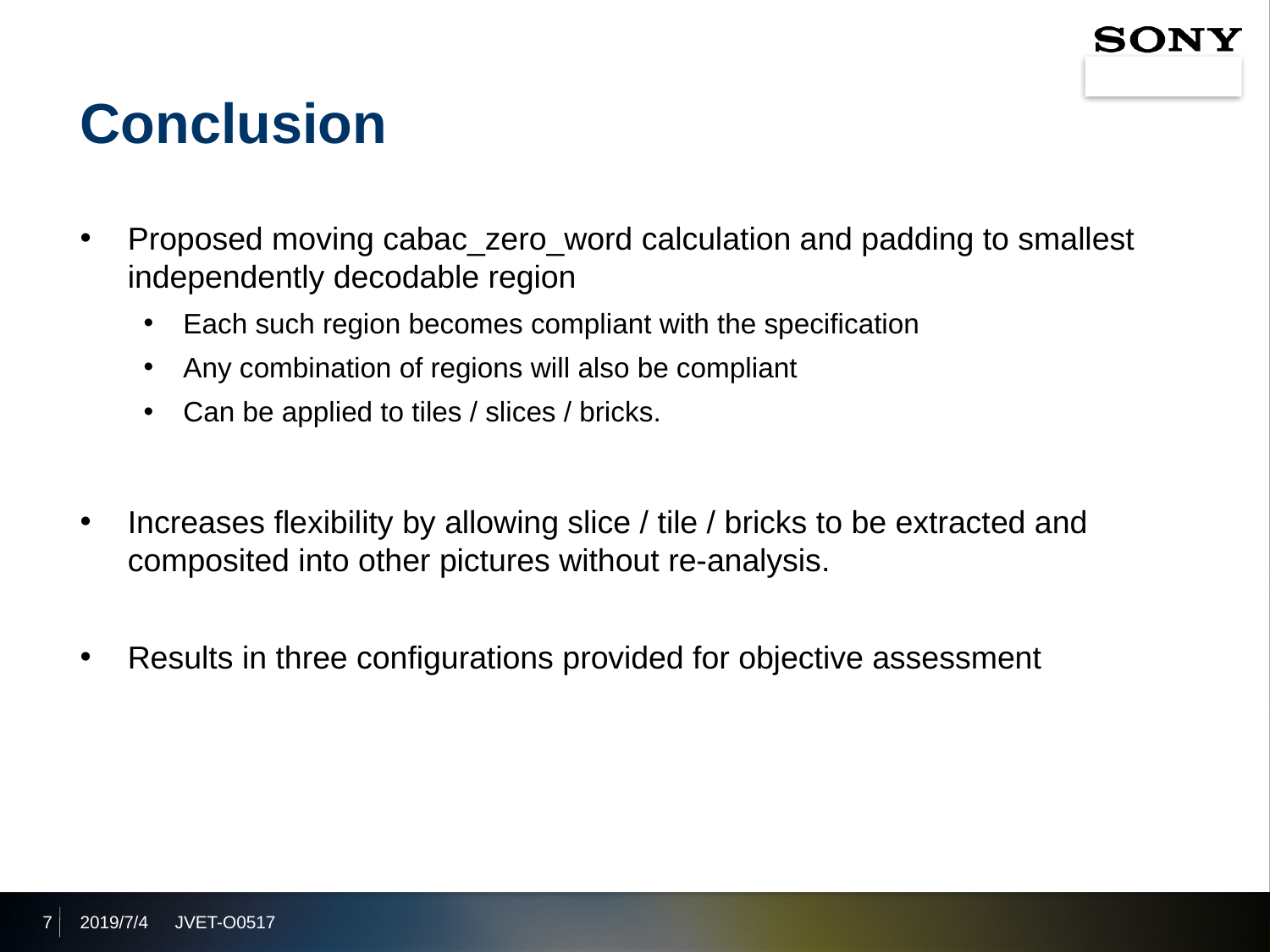

# Conclusion

Proposed moving cabac_zero_word calculation and padding to smallest independently decodable region
Each such region becomes compliant with the specification
Any combination of regions will also be compliant
Can be applied to tiles / slices / bricks.

Increases flexibility by allowing slice / tile / bricks to be extracted and composited into other pictures without re-analysis.

Results in three configurations provided for objective assessment
7
2019/7/4
JVET-O0517